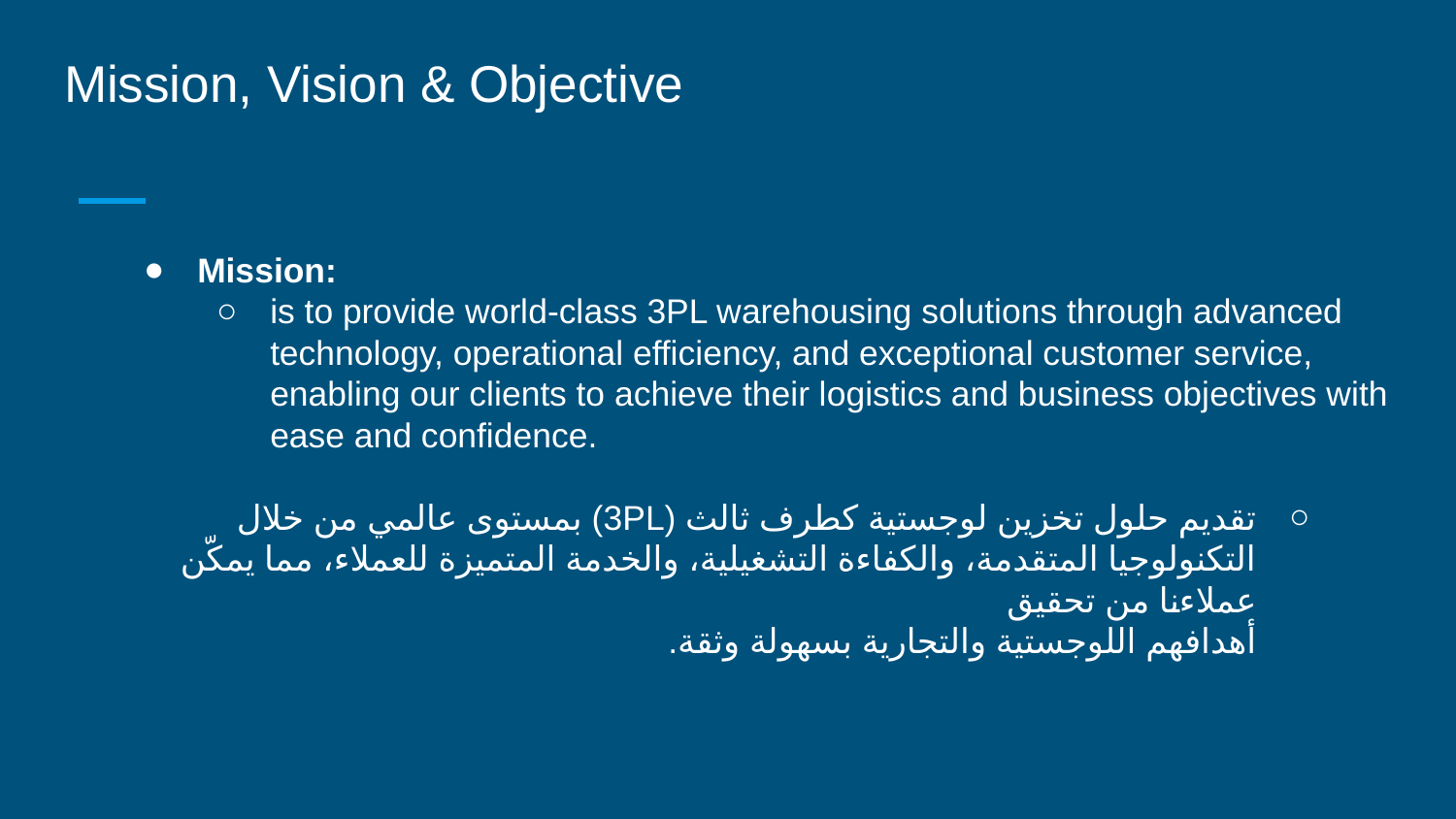

# Mission, Vision & Objective
Mission:
is to provide world-class 3PL warehousing solutions through advanced technology, operational efficiency, and exceptional customer service, enabling our clients to achieve their logistics and business objectives with ease and confidence.

تقديم حلول تخزين لوجستية كطرف ثالث (3PL) بمستوى عالمي من خلال التكنولوجيا المتقدمة، والكفاءة التشغيلية، والخدمة المتميزة للعملاء، مما يمكّن عملاءنا من تحقيق
أهدافهم اللوجستية والتجارية بسهولة وثقة.